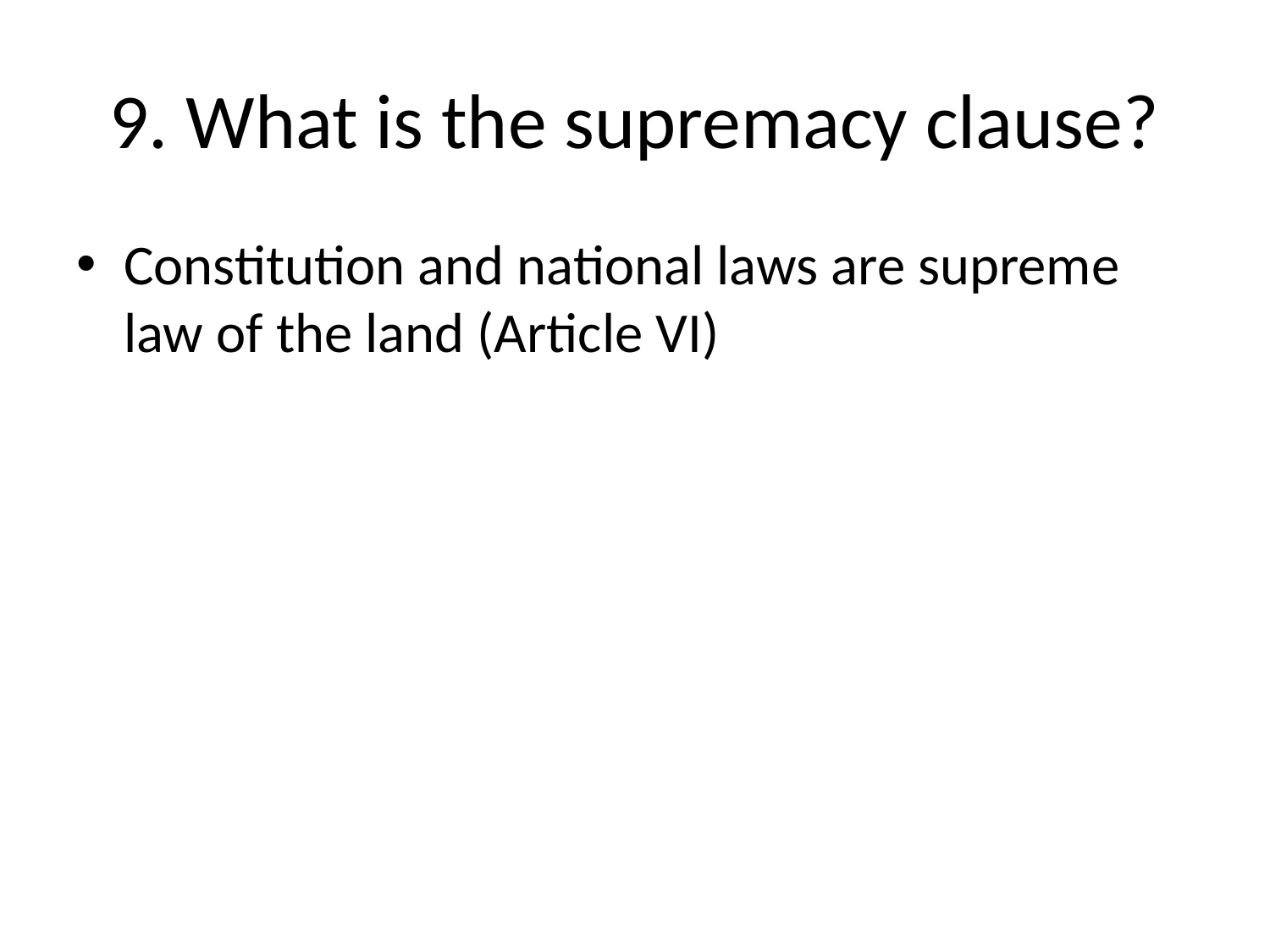

# 9. What is the supremacy clause?
Constitution and national laws are supreme law of the land (Article VI)